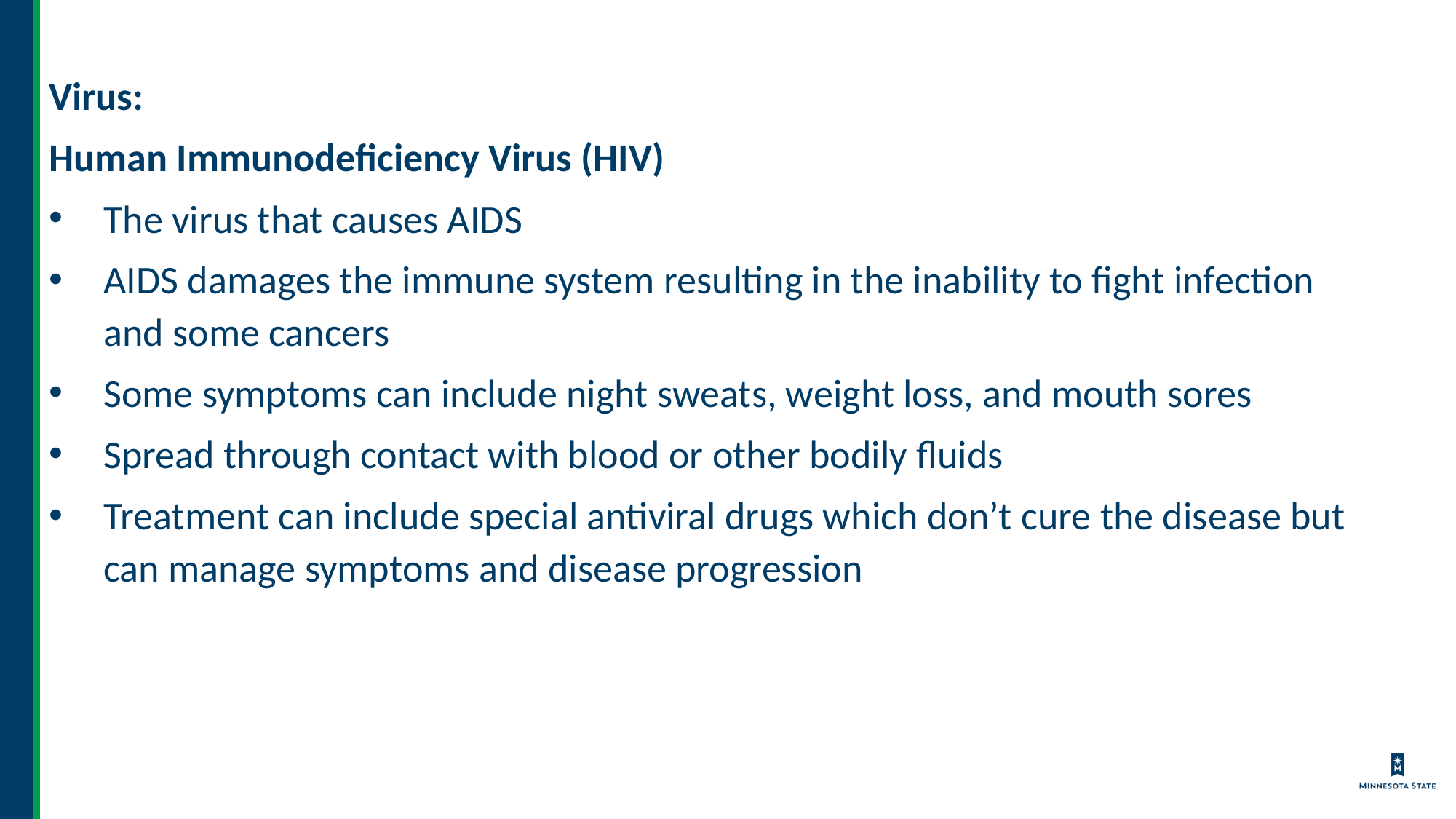

Virus:
Human Immunodeficiency Virus (HIV)
The virus that causes AIDS
AIDS damages the immune system resulting in the inability to fight infection and some cancers
Some symptoms can include night sweats, weight loss, and mouth sores
Spread through contact with blood or other bodily fluids
Treatment can include special antiviral drugs which don’t cure the disease but can manage symptoms and disease progression